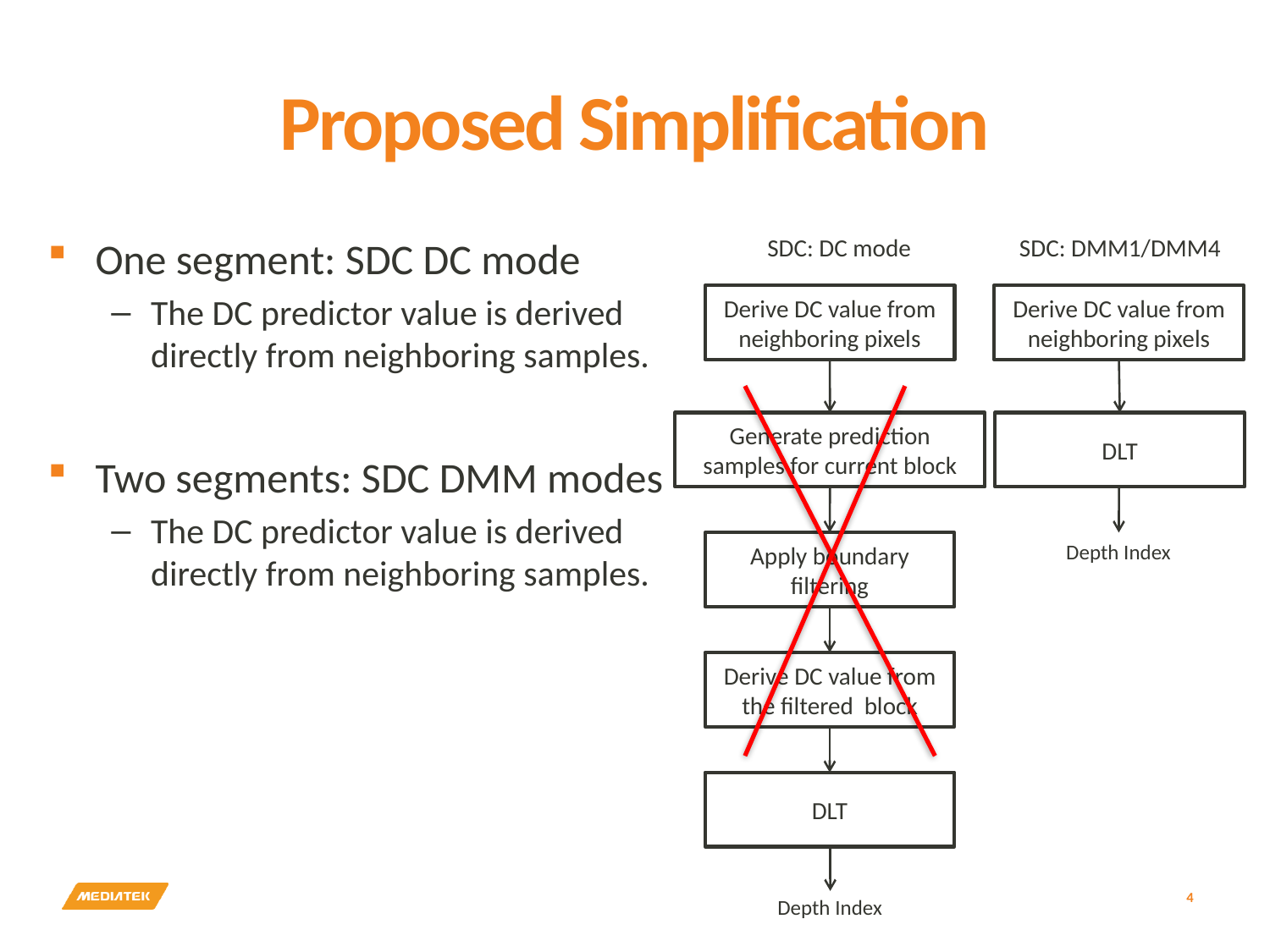

# Proposed Simplification
One segment: SDC DC mode
The DC predictor value is derived directly from neighboring samples.

Two segments: SDC DMM modes
The DC predictor value is derived directly from neighboring samples.

SDC: DC mode
SDC: DMM1/DMM4
Derive DC value from neighboring pixels
Derive DC value from neighboring pixels
Generate prediction samples for current block
DLT
Apply boundary filtering
Depth Index
Derive DC value from the filtered  block
DLT
4
Depth Index